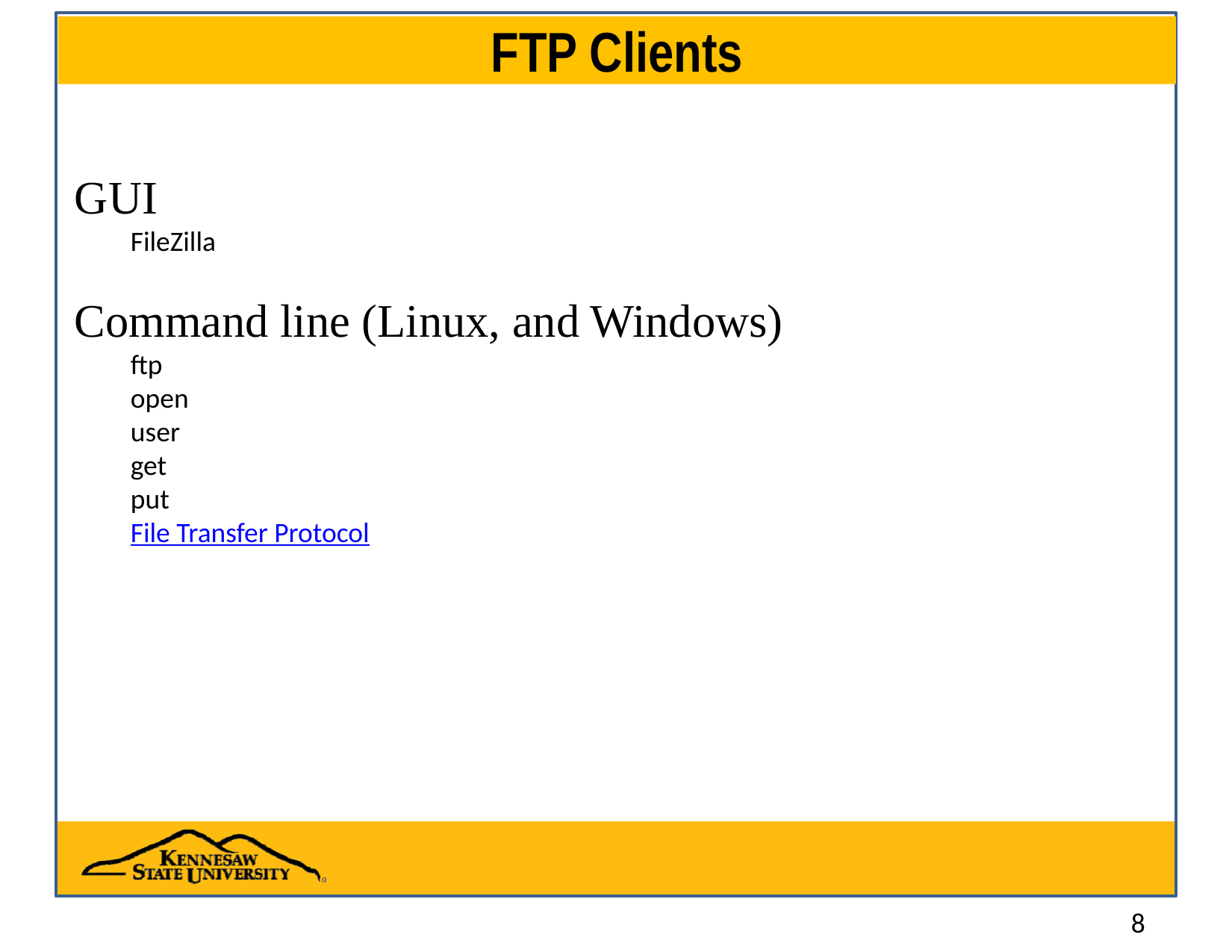

# FTP Clients
GUI
FileZilla

Command line (Linux, and Windows)
ftp
open
user
get
put
File Transfer Protocol